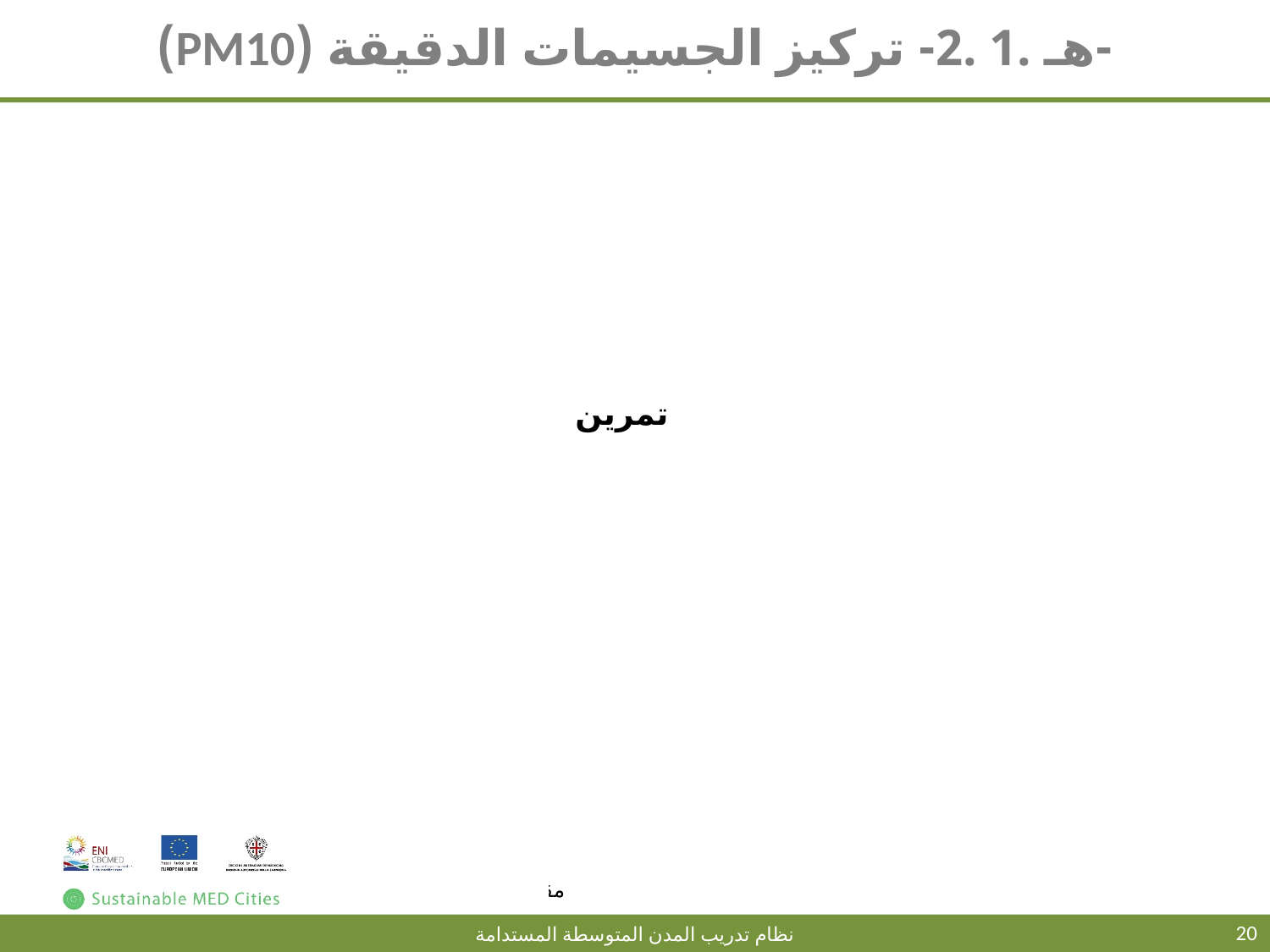

# -هـ .1 .2- تركيز الجسيمات الدقيقة (PM10)

تمرين

20